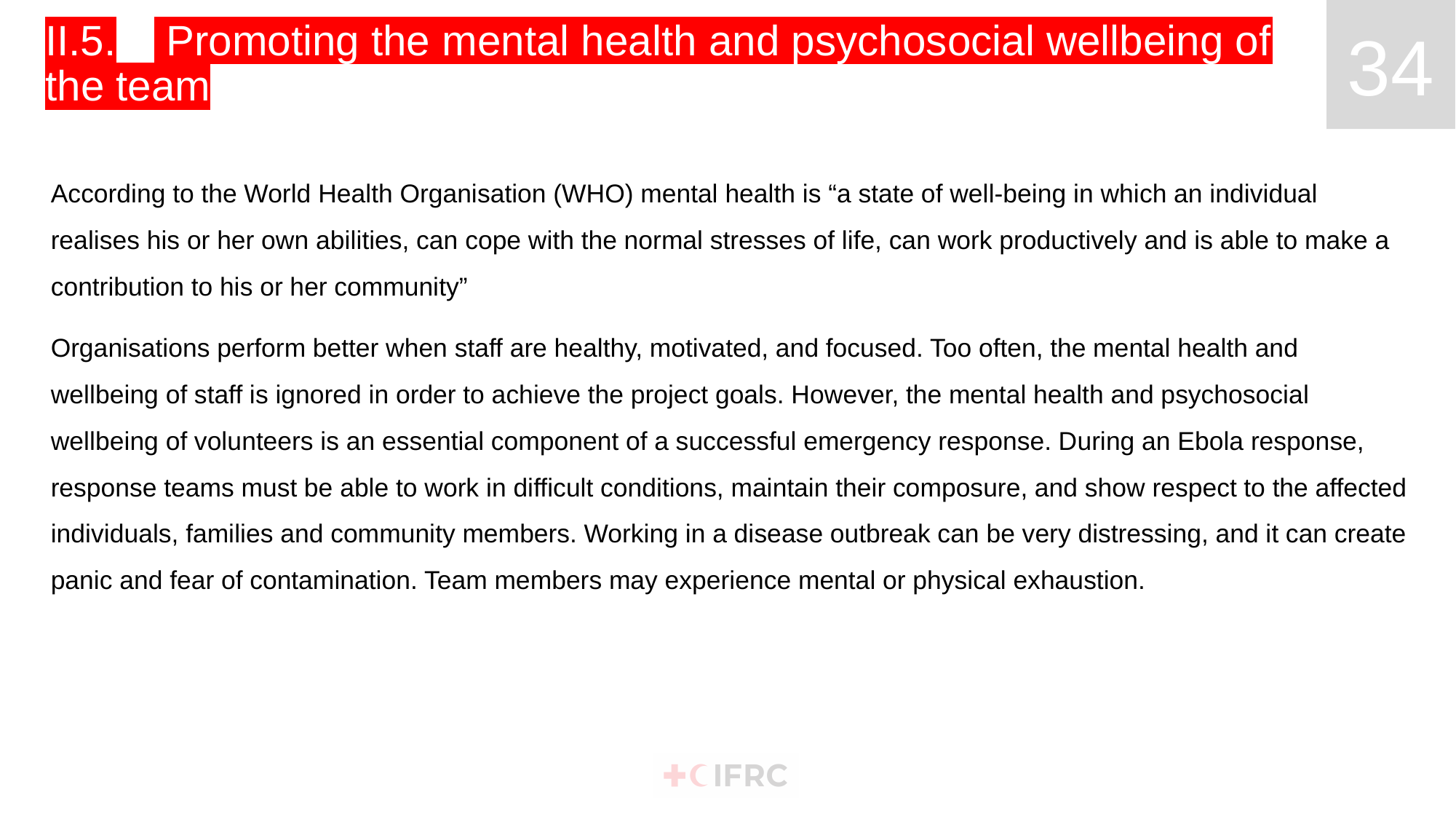

# II.5.	 Promoting the mental health and psychosocial wellbeing of the team
According to the World Health Organisation (WHO) mental health is “a state of well-being in which an individual realises his or her own abilities, can cope with the normal stresses of life, can work productively and is able to make a contribution to his or her community”
Organisations perform better when staff are healthy, motivated, and focused. Too often, the mental health and wellbeing of staff is ignored in order to achieve the project goals. However, the mental health and psychosocial wellbeing of volunteers is an essential component of a successful emergency response. During an Ebola response, response teams must be able to work in difficult conditions, maintain their composure, and show respect to the affected individuals, families and community members. Working in a disease outbreak can be very distressing, and it can create panic and fear of contamination. Team members may experience mental or physical exhaustion.